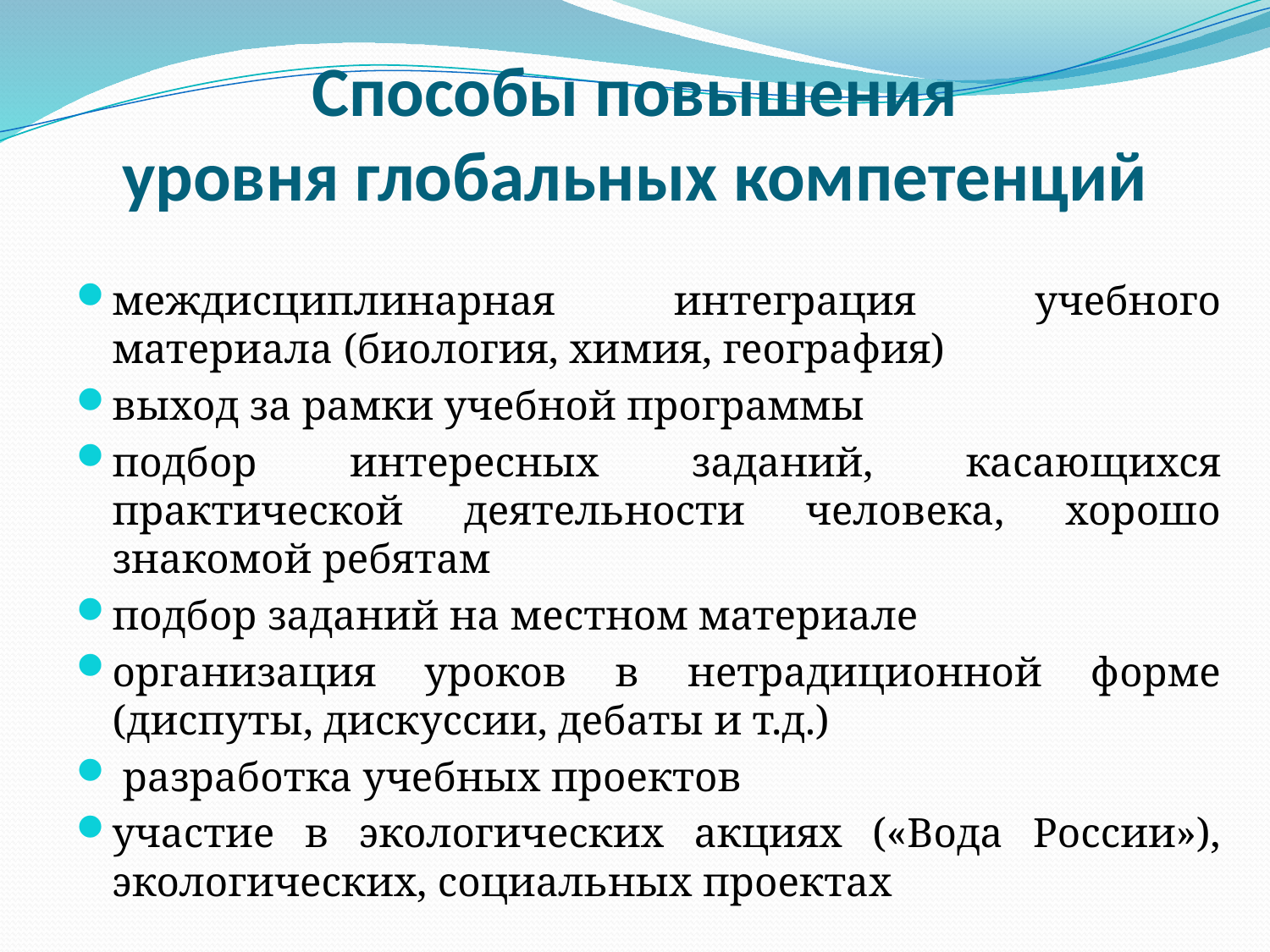

# Способы повышения уровня глобальных компетенций
междисциплинарная интеграция учебного материала (биология, химия, география)
выход за рамки учебной программы
подбор интересных заданий, касающихся практической деятельности человека, хорошо знакомой ребятам
подбор заданий на местном материале
организация уроков в нетрадиционной форме (диспуты, дискуссии, дебаты и т.д.)
 разработка учебных проектов
участие в экологических акциях («Вода России»), экологических, социальных проектах